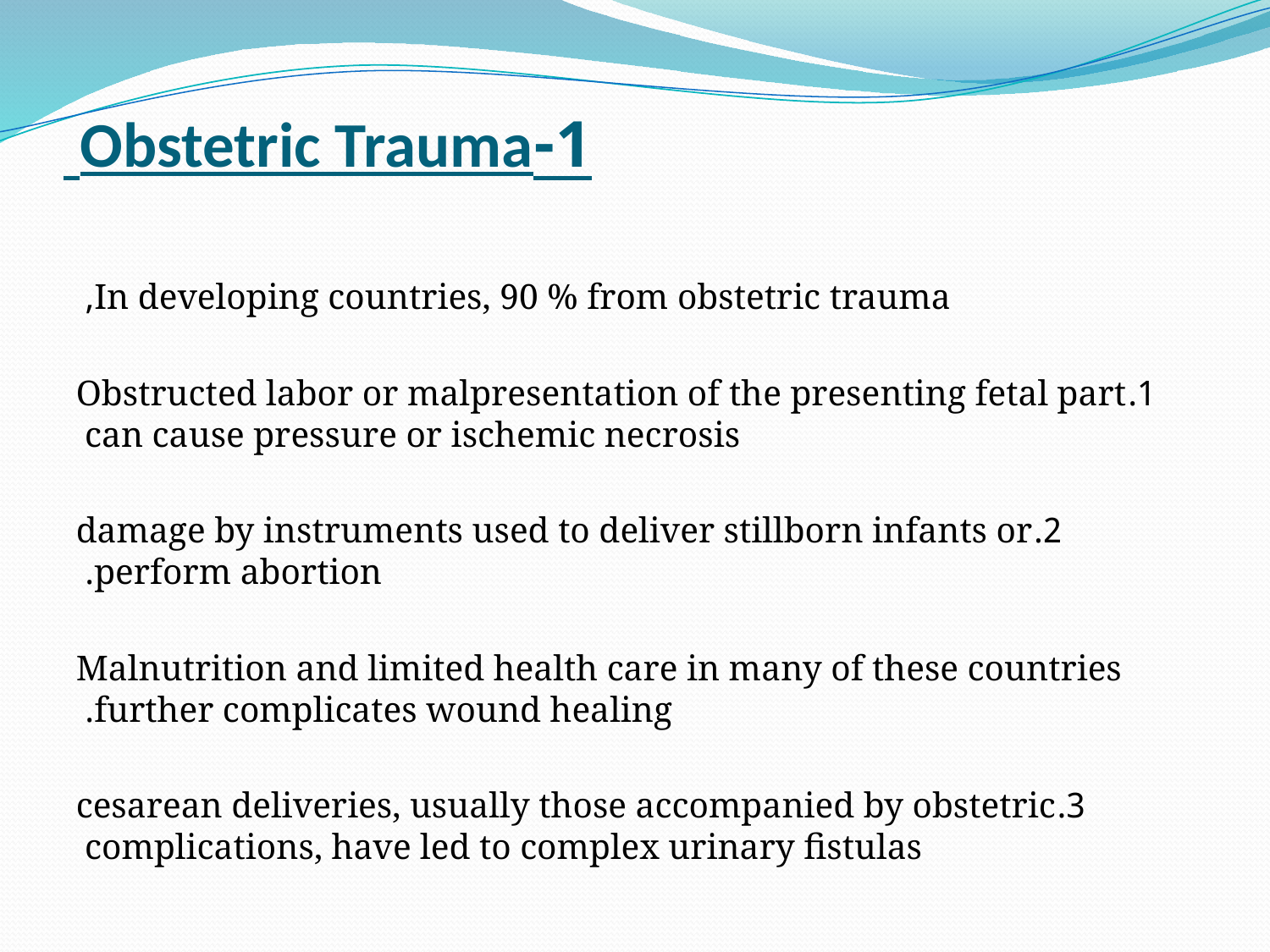

# 1-Obstetric Trauma
In developing countries, 90 % from obstetric trauma,

1.Obstructed labor or malpresentation of the presenting fetal part can cause pressure or ischemic necrosis

2.damage by instruments used to deliver stillborn infants or perform abortion.

Malnutrition and limited health care in many of these countries further complicates wound healing.

3.cesarean deliveries, usually those accompanied by obstetric complications, have led to complex urinary fistulas